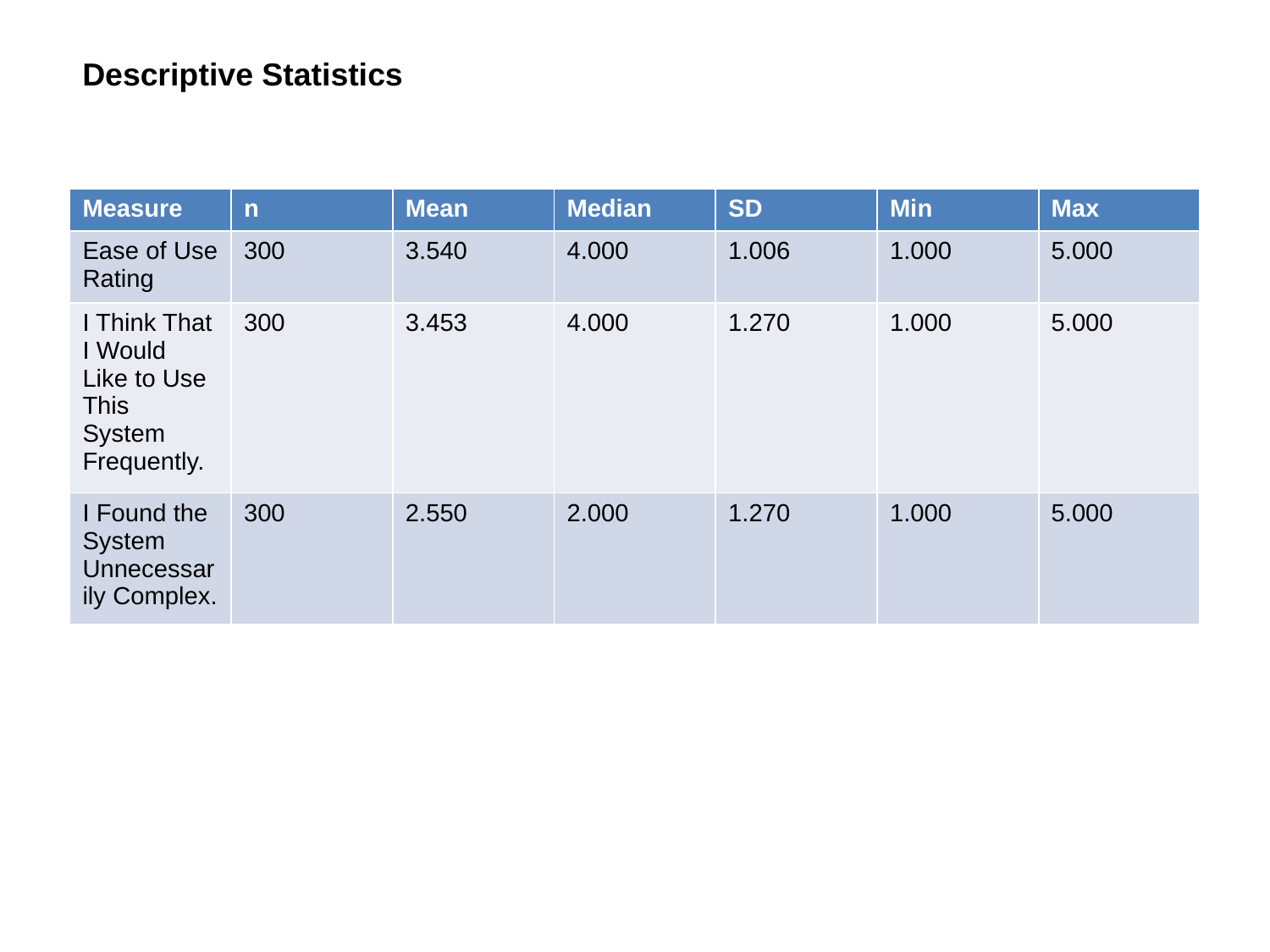

Descriptive Statistics
| Measure | n | Mean | Median | SD | Min | Max |
| --- | --- | --- | --- | --- | --- | --- |
| Ease of Use Rating | 300 | 3.540 | 4.000 | 1.006 | 1.000 | 5.000 |
| I Think That I Would Like to Use This System Frequently. | 300 | 3.453 | 4.000 | 1.270 | 1.000 | 5.000 |
| I Found the System Unnecessarily Complex. | 300 | 2.550 | 2.000 | 1.270 | 1.000 | 5.000 |